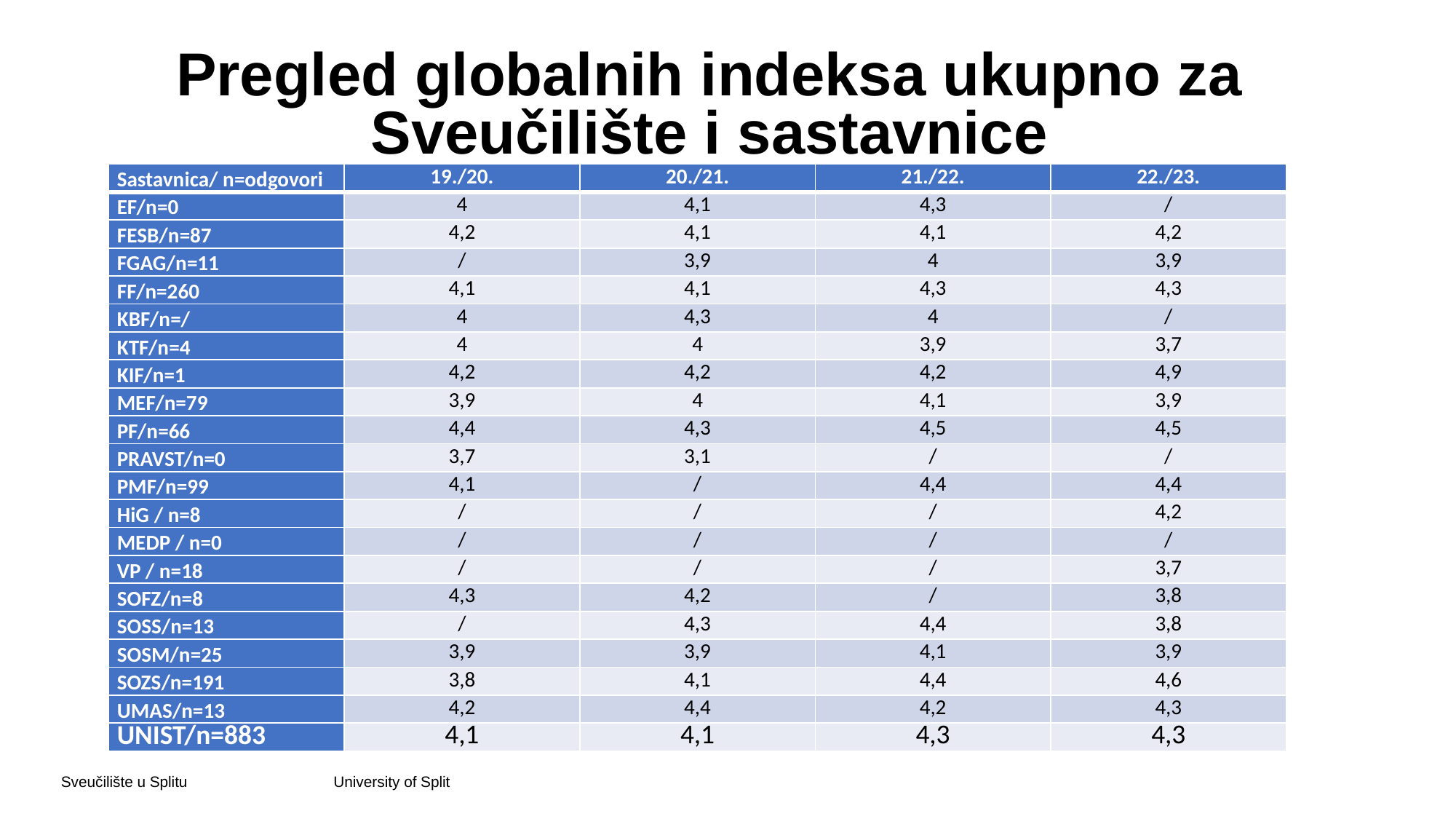

# Pregled globalnih indeksa ukupno za Sveučilište i sastavnice
| Sastavnica/ n=odgovori | 19./20. | 20./21. | 21./22. | 22./23. |
| --- | --- | --- | --- | --- |
| EF/n=0 | 4 | 4,1 | 4,3 | / |
| FESB/n=87 | 4,2 | 4,1 | 4,1 | 4,2 |
| FGAG/n=11 | / | 3,9 | 4 | 3,9 |
| FF/n=260 | 4,1 | 4,1 | 4,3 | 4,3 |
| KBF/n=/ | 4 | 4,3 | 4 | / |
| KTF/n=4 | 4 | 4 | 3,9 | 3,7 |
| KIF/n=1 | 4,2 | 4,2 | 4,2 | 4,9 |
| MEF/n=79 | 3,9 | 4 | 4,1 | 3,9 |
| PF/n=66 | 4,4 | 4,3 | 4,5 | 4,5 |
| PRAVST/n=0 | 3,7 | 3,1 | / | / |
| PMF/n=99 | 4,1 | / | 4,4 | 4,4 |
| HiG / n=8 | / | / | / | 4,2 |
| MEDP / n=0 | / | / | / | / |
| VP / n=18 | / | / | / | 3,7 |
| SOFZ/n=8 | 4,3 | 4,2 | / | 3,8 |
| SOSS/n=13 | / | 4,3 | 4,4 | 3,8 |
| SOSM/n=25 | 3,9 | 3,9 | 4,1 | 3,9 |
| SOZS/n=191 | 3,8 | 4,1 | 4,4 | 4,6 |
| UMAS/n=13 | 4,2 | 4,4 | 4,2 | 4,3 |
| UNIST/n=883 | 4,1 | 4,1 | 4,3 | 4,3 |
Sveučilište u Splitu                                   University of Split